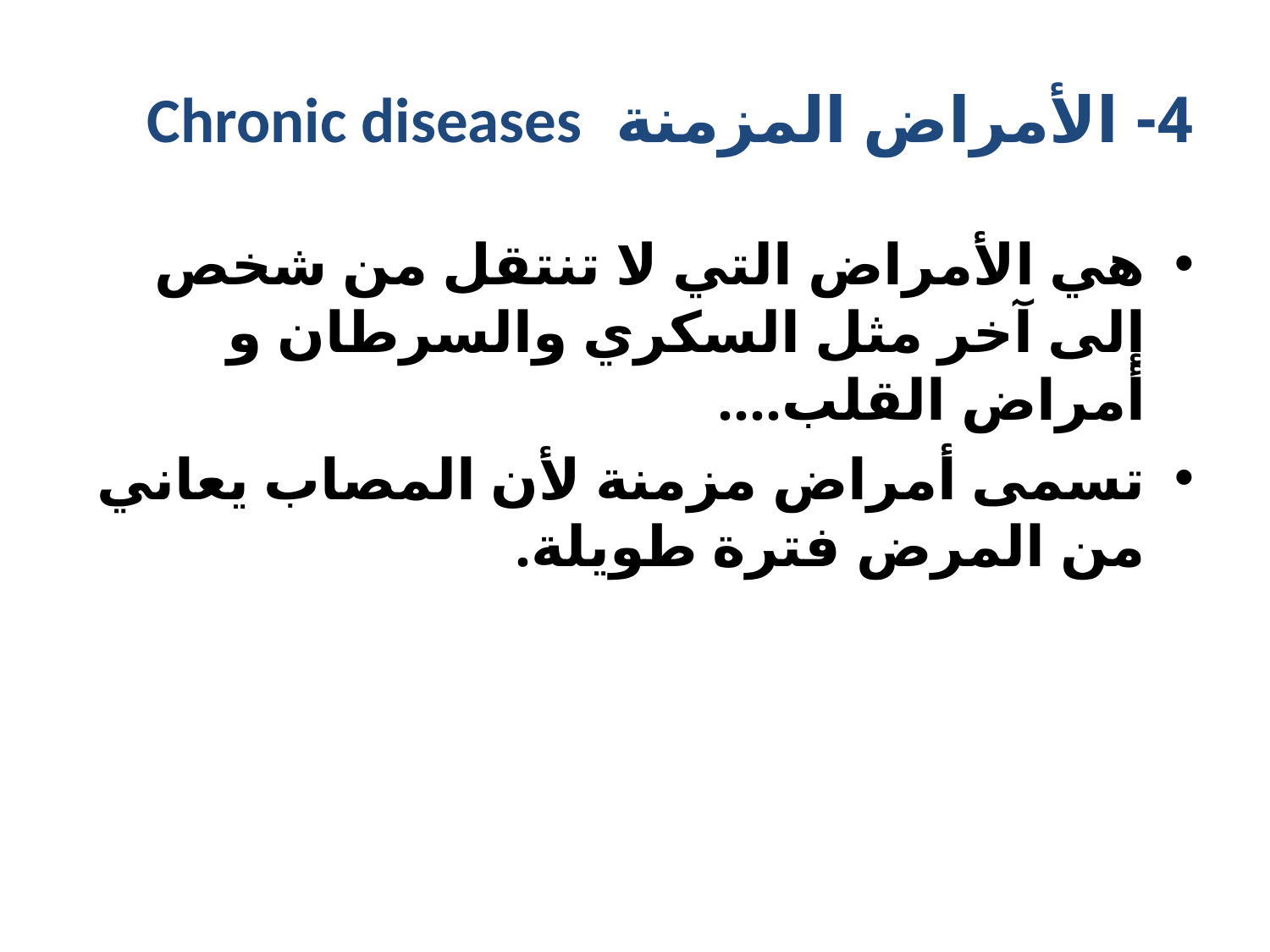

# 4- الأمراض المزمنة  Chronic diseases
هي الأمراض التي لا تنتقل من شخص إلى آخر مثل السكري والسرطان و أمراض القلب....
تسمى أمراض مزمنة لأن المصاب يعاني من المرض فترة طويلة.